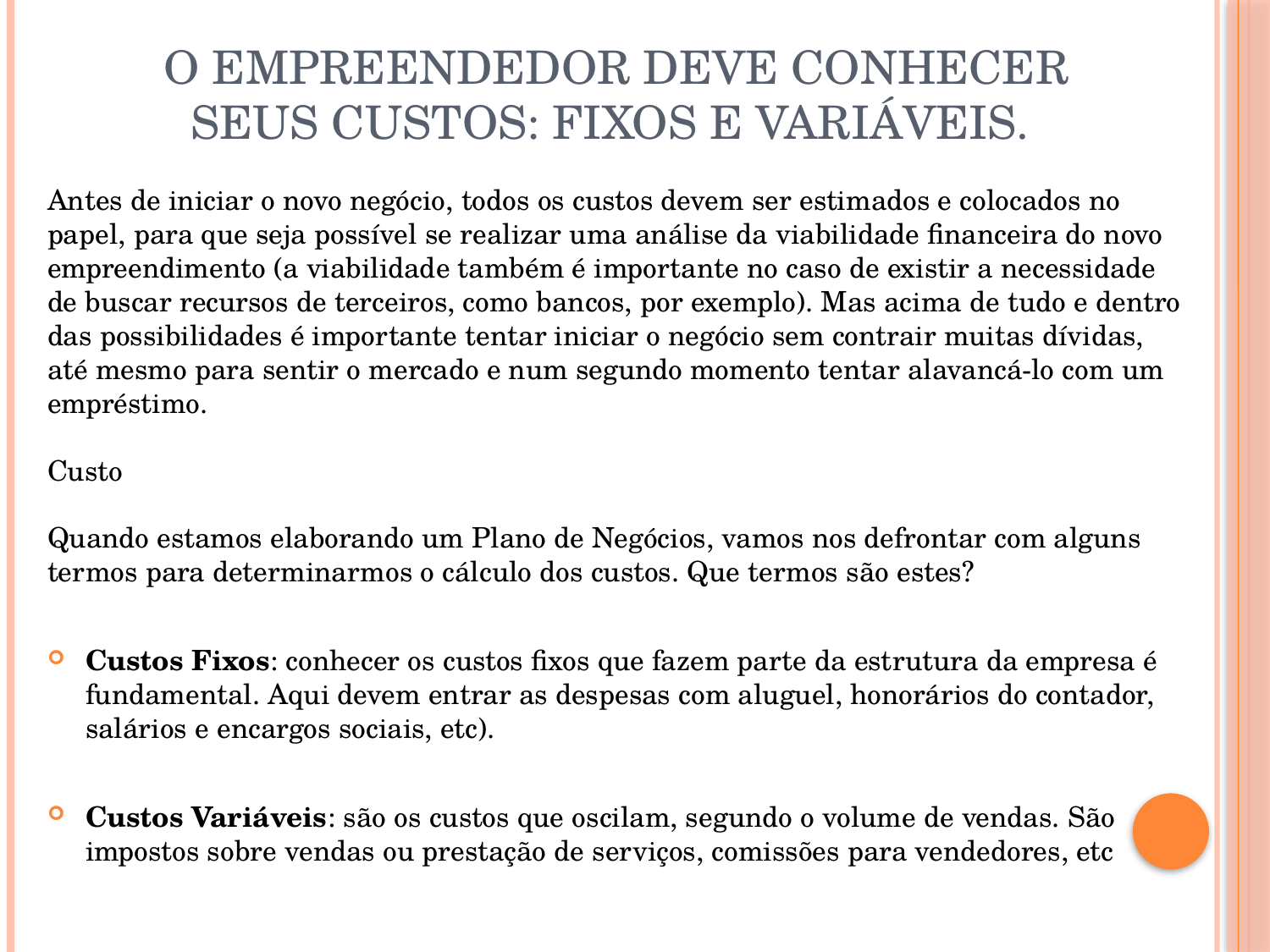

# O empreendedor deve conhecer seus custos: fixos e variáveis.
Antes de iniciar o novo negócio, todos os custos devem ser estimados e colocados no papel, para que seja possível se realizar uma análise da viabilidade financeira do novo empreendimento (a viabilidade também é importante no caso de existir a necessidade de buscar recursos de terceiros, como bancos, por exemplo). Mas acima de tudo e dentro das possibilidades é importante tentar iniciar o negócio sem contrair muitas dívidas, até mesmo para sentir o mercado e num segundo momento tentar alavancá-lo com um empréstimo.
Custo
Quando estamos elaborando um Plano de Negócios, vamos nos defrontar com alguns termos para determinarmos o cálculo dos custos. Que termos são estes?

Custos Fixos: conhecer os custos fixos que fazem parte da estrutura da empresa é fundamental. Aqui devem entrar as despesas com aluguel, honorários do contador, salários e encargos sociais, etc).

Custos Variáveis: são os custos que oscilam, segundo o volume de vendas. São impostos sobre vendas ou prestação de serviços, comissões para vendedores, etc